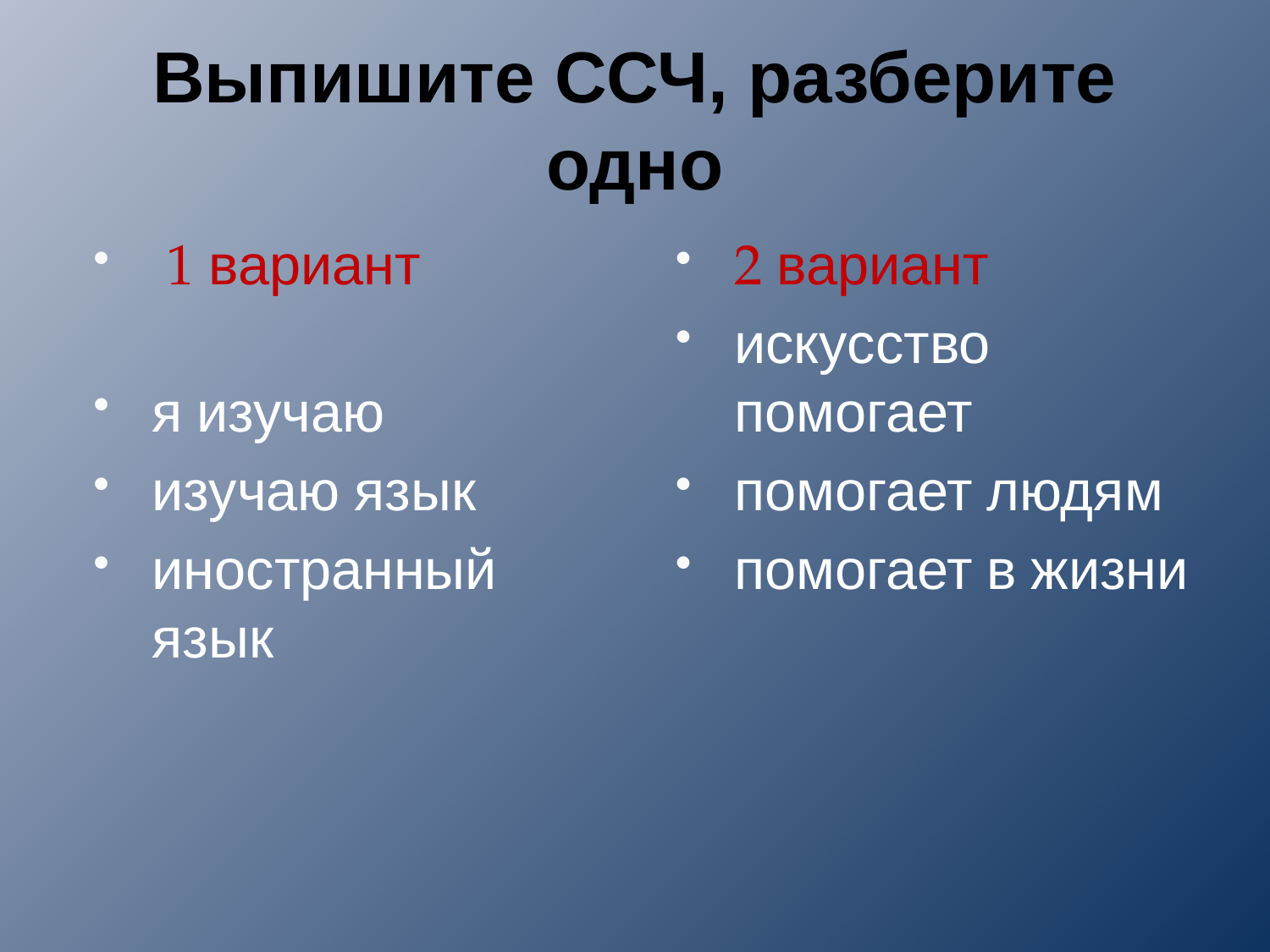

# Выпишите ССЧ, разберите одно
 1 вариант
я изучаю
изучаю язык
иностранный язык
2 вариант
искусство помогает
помогает людям
помогает в жизни